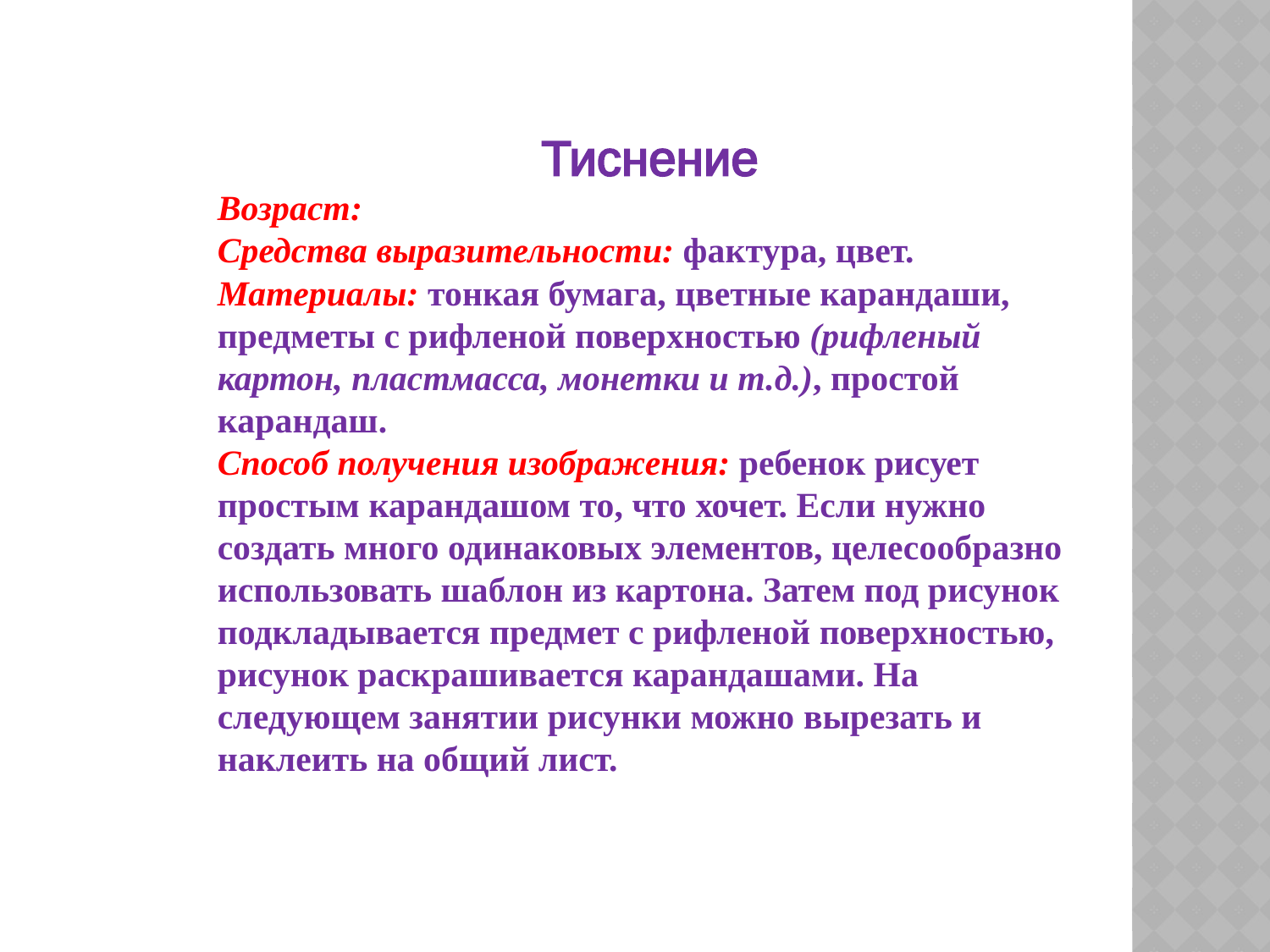

Тиснение
Возраст:
Средства выразительности: фактура, цвет.
Материалы: тонкая бумага, цветные карандаши, предметы с рифленой поверхностью (рифленый картон, пластмасса, монетки и т.д.), простой карандаш.
Способ получения изображения: ребенок рисует простым карандашом то, что хочет. Если нужно создать много одинаковых элементов, целесообразно использовать шаблон из картона. Затем под рисунок подкладывается предмет с рифленой поверхностью, рисунок раскрашивается карандашами. На следующем занятии рисунки можно вырезать и наклеить на общий лист.